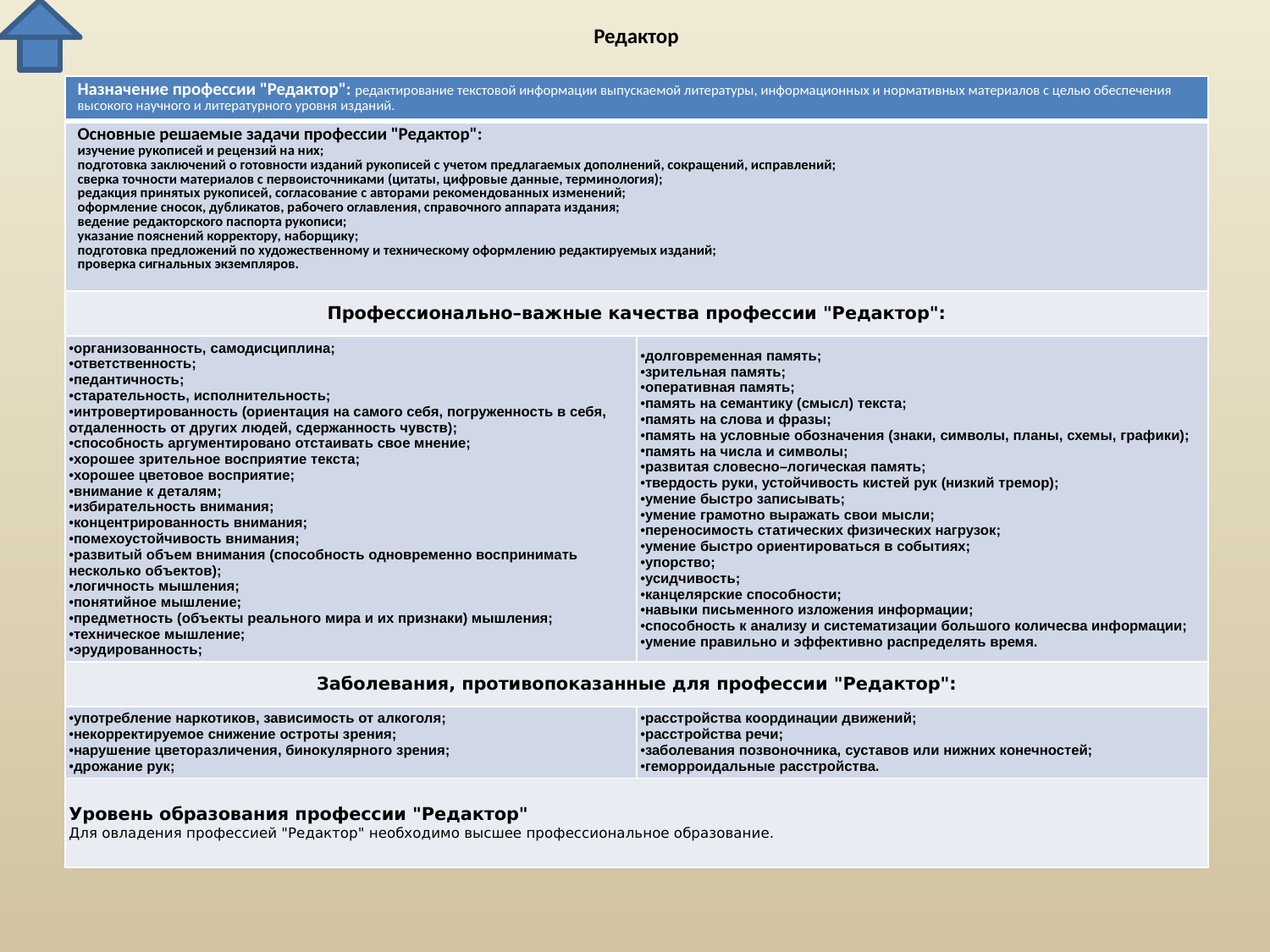

# Редактор
| Назначение профессии "Редактор": редактирование текстовой информации выпускаемой литературы, информационных и нормативных материалов с целью обеспечения высокого научного и литературного уровня изданий. |  |
| --- | --- |
| Основные решаемые задачи профессии "Редактор": изучение рукописей и рецензий на них; подготовка заключений о готовности изданий рукописей с учетом предлагаемых дополнений, сокращений, исправлений; сверка точности материалов с первоисточниками (цитаты, цифровые данные, терминология); редакция принятых рукописей, согласование с авторами рекомендованных изменений; оформление сносок, дубликатов, рабочего оглавления, справочного аппарата издания; ведение редакторского паспорта рукописи; указание пояснений корректору, наборщику; подготовка предложений по художественному и техническому оформлению редактируемых изданий; проверка сигнальных экземпляров. |  |
| Профессионально–важные качества профессии "Редактор": |  |
| организованность, самодисциплина; ответственность; педантичность; старательность, исполнительность; интровертированность (ориентация на самого себя, погруженность в себя, отдаленность от других людей, сдержанность чувств); способность аргументировано отстаивать свое мнение; хорошее зрительное восприятие текста; хорошее цветовое восприятие; внимание к деталям; избирательность внимания; концентрированность внимания; помехоустойчивость внимания; развитый объем внимания (способность одновременно воспринимать несколько объектов); логичность мышления; понятийное мышление; предметность (объекты реального мира и их признаки) мышления; техническое мышление; эрудированность; | долговременная память; зрительная память; оперативная память; память на семантику (смысл) текста; память на слова и фразы; память на условные обозначения (знаки, символы, планы, схемы, графики); память на числа и символы; развитая словесно–логическая память; твердость руки, устойчивость кистей рук (низкий тремор); умение быстро записывать; умение грамотно выражать свои мысли; переносимость статических физических нагрузок; умение быстро ориентироваться в событиях; упорство; усидчивость; канцелярские способности; навыки письменного изложения информации; способность к анализу и систематизации большого количесва информации; умение правильно и эффективно распределять время. |
| Заболевания, противопоказанные для профессии "Редактор": |  |
| употребление наркотиков, зависимость от алкоголя; некорректируемое снижение остроты зрения; нарушение цветоразличения, бинокулярного зрения; дрожание рук; | расстройства координации движений; расстройства речи; заболевания позвоночника, суставов или нижних конечностей; геморроидальные расстройства. |
| Уровень образования профессии "Редактор" Для овладения профессией "Редактор" необходимо высшее профессиональное образование. |  |